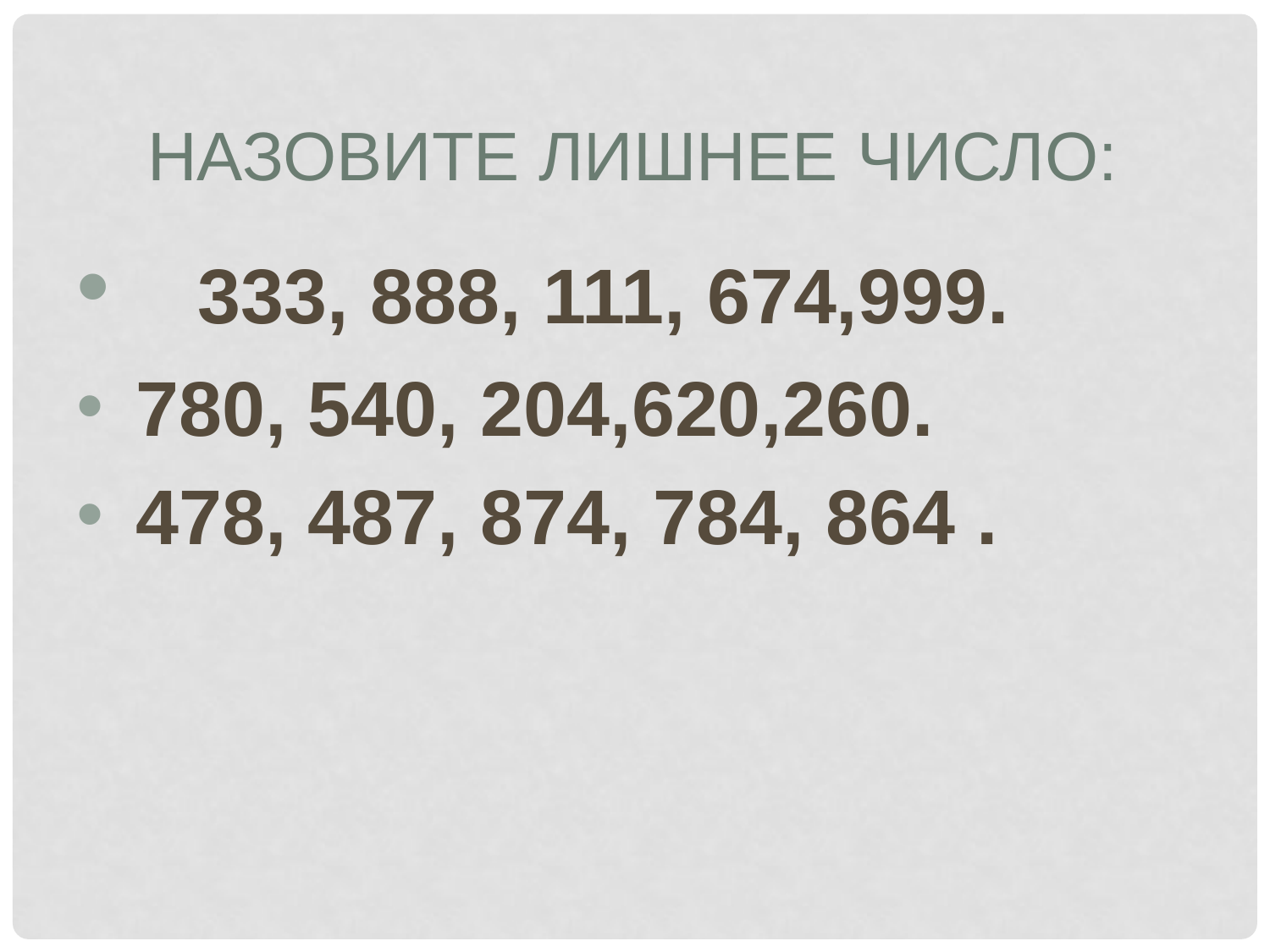

НАЗОВИТЕ ЛИШНЕЕ ЧИСЛО:
 333, 888, 111, 674,999.
 780, 540, 204,620,260.
 478, 487, 874, 784, 864 .